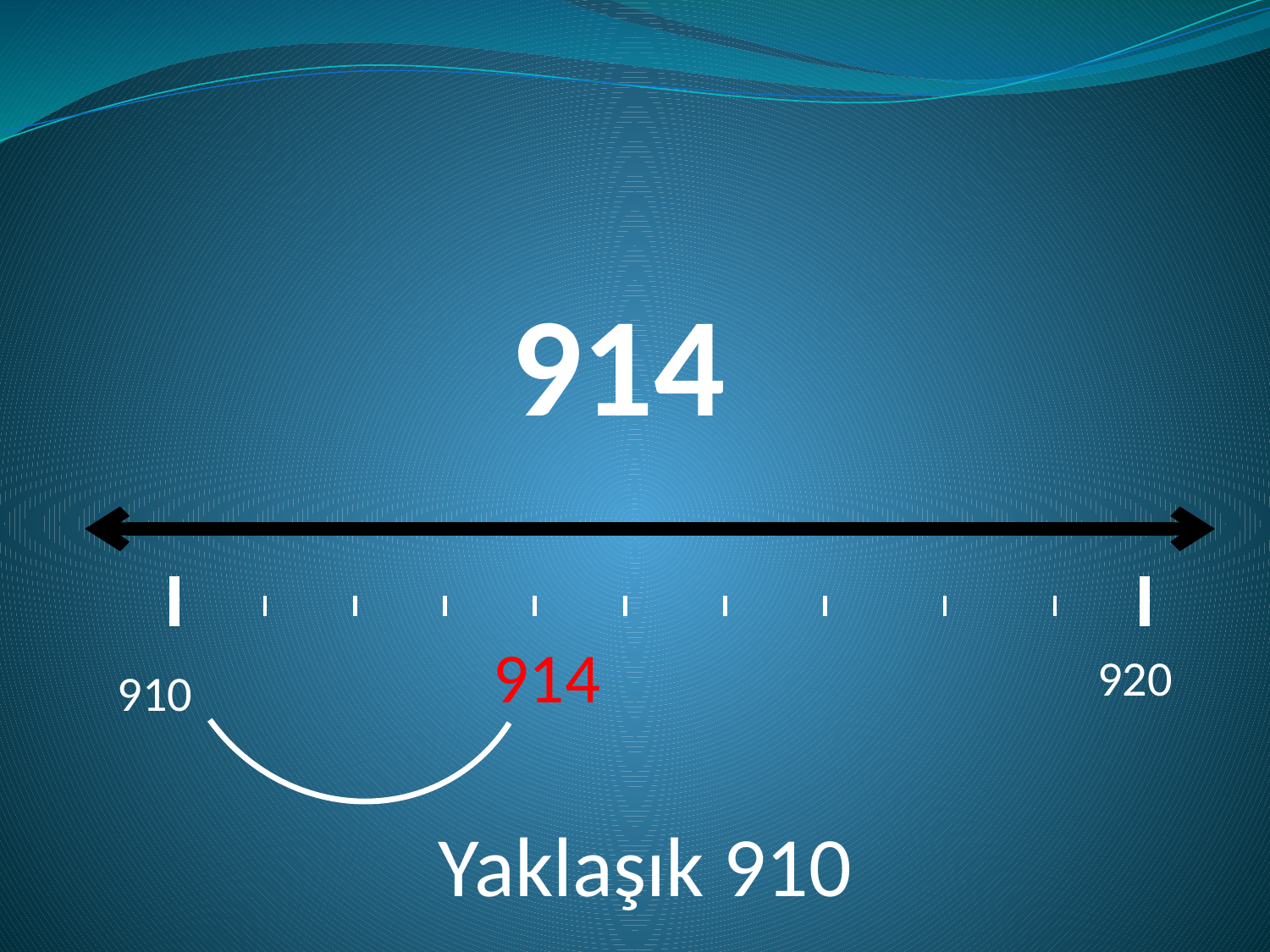

# 914

 914
920
910
Yaklaşık 910